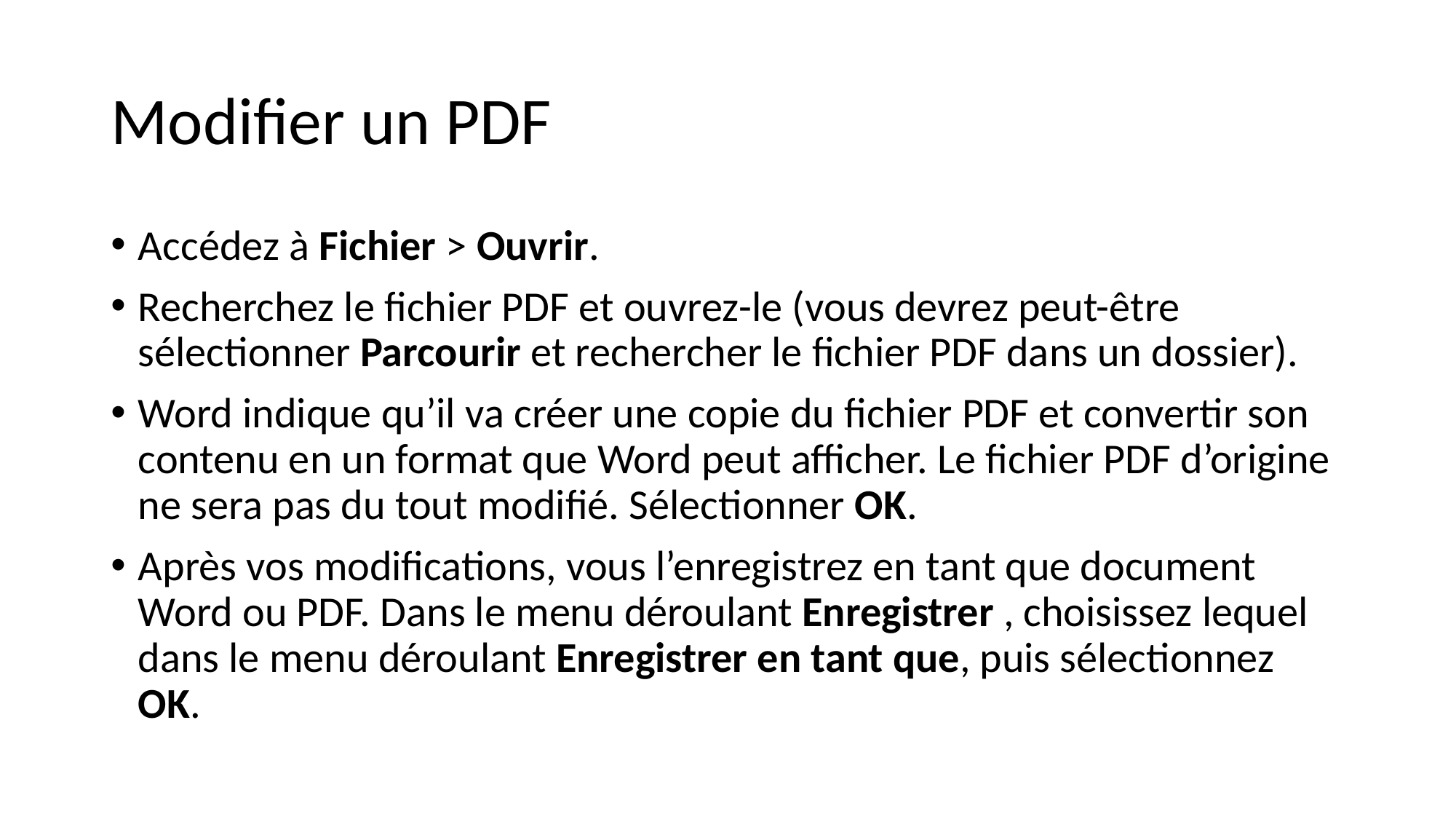

# Modifier un PDF
Accédez à Fichier > Ouvrir.
Recherchez le fichier PDF et ouvrez-le (vous devrez peut-être sélectionner Parcourir et rechercher le fichier PDF dans un dossier).
Word indique qu’il va créer une copie du fichier PDF et convertir son contenu en un format que Word peut afficher. Le fichier PDF d’origine ne sera pas du tout modifié. Sélectionner OK.
Après vos modifications, vous l’enregistrez en tant que document Word ou PDF. Dans le menu déroulant Enregistrer , choisissez lequel dans le menu déroulant Enregistrer en tant que, puis sélectionnez OK.